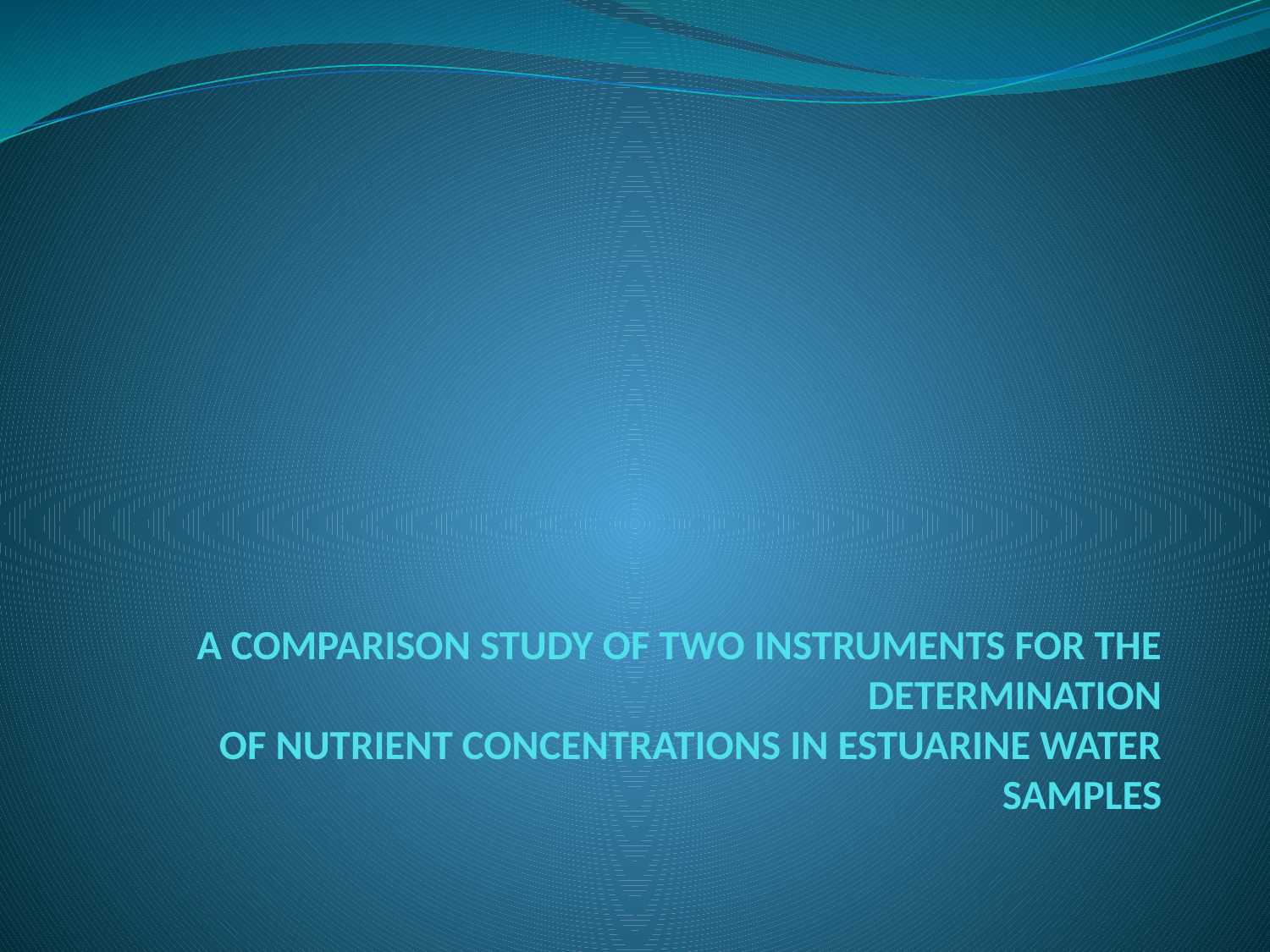

# A COMPARISON STUDY OF TWO INSTRUMENTS FOR THE DETERMINATION OF NUTRIENT CONCENTRATIONS IN ESTUARINE WATER SAMPLES